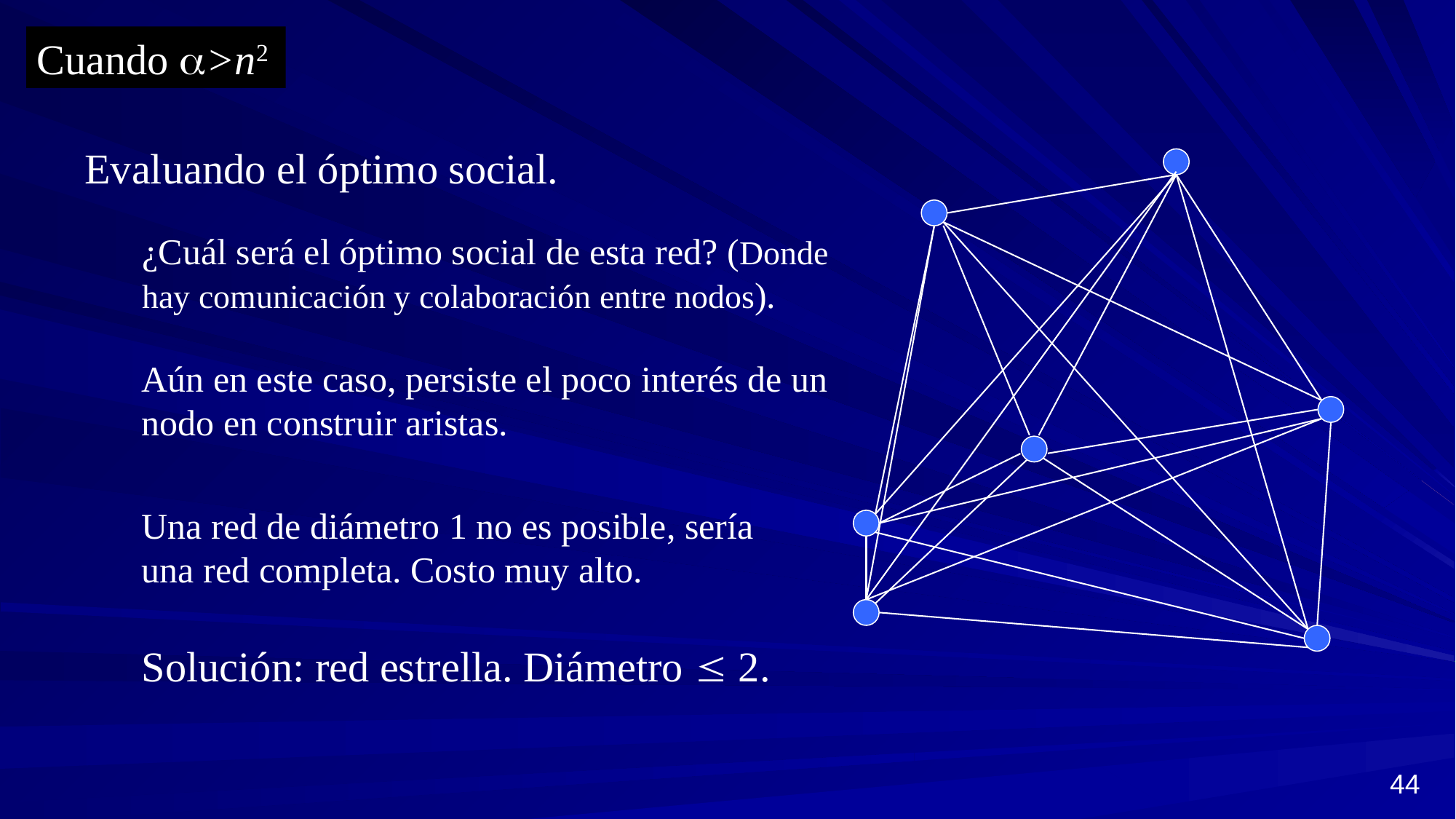

Cuando α>n2
Evaluando el óptimo social.

¿Cuál será el óptimo social de esta red? (Donde hay comunicación y colaboración entre nodos).
Aún en este caso, persiste el poco interés de un nodo en construir aristas.

Una red de diámetro 1 no es posible, sería una red completa. Costo muy alto.

Solución: red estrella. Diámetro ≤ 2.
44